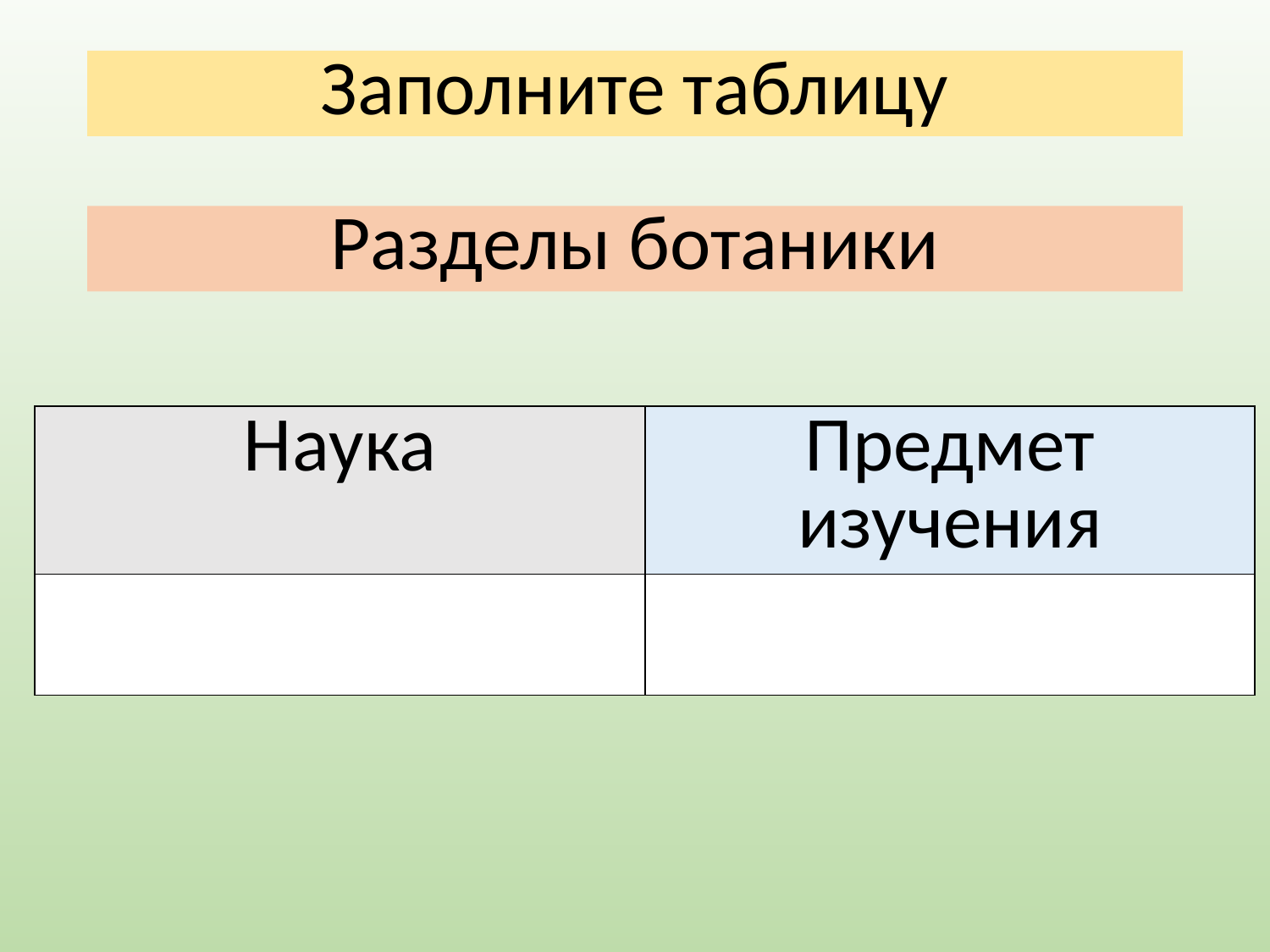

# Заполните таблицу
Разделы ботаники
| Наука | Предмет изучения |
| --- | --- |
|  |  |